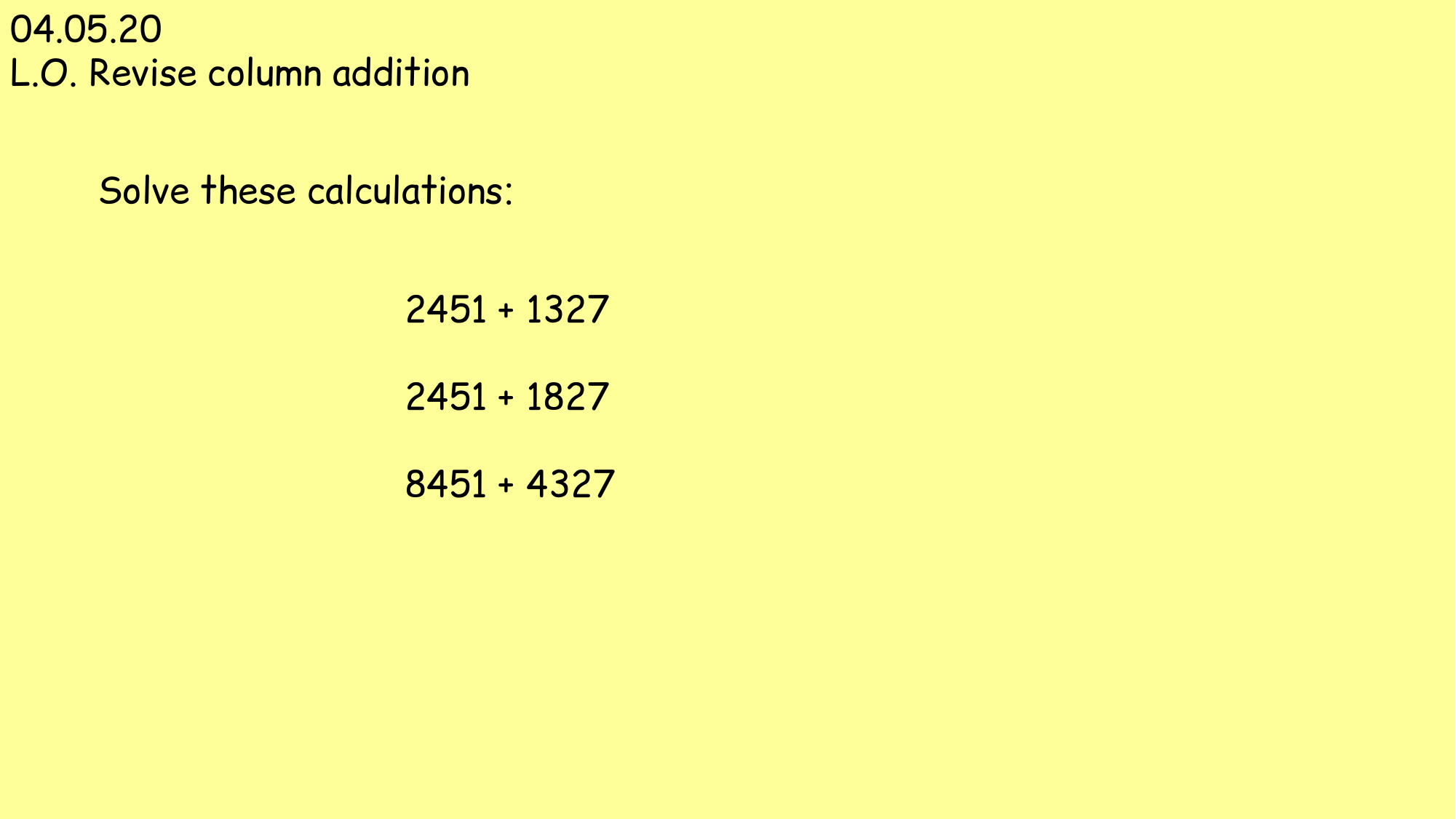

04.05.20
L.O. Revise column addition
Solve these calculations:
2451 + 1327

2451 + 1827

8451 + 4327